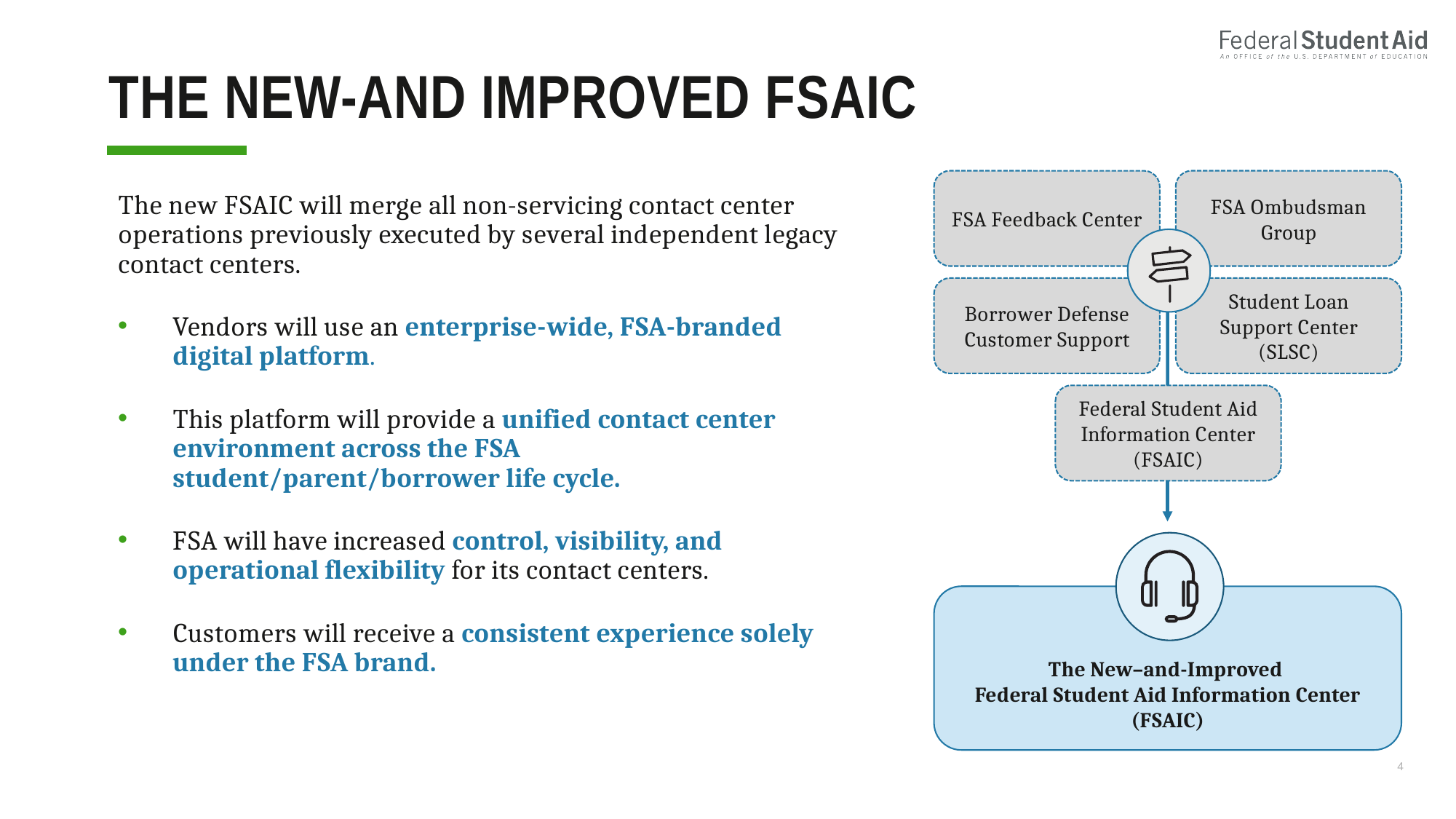

# The New-and Improved FSAIC
FSA Feedback Center
FSA Ombudsman Group
The new FSAIC will merge all non-servicing contact center operations previously executed by several independent legacy contact centers.
Vendors will use an enterprise-wide, FSA-branded digital platform.
This platform will provide a unified contact center environment across the FSA student/parent/borrower life cycle.
FSA will have increased control, visibility, and operational flexibility for its contact centers.
Customers will receive a consistent experience solely under the FSA brand.

Borrower Defense Customer Support
Student Loan Support Center (SLSC)
Federal Student Aid Information Center (FSAIC)

The New–and-Improved
Federal Student Aid Information Center (FSAIC)
4